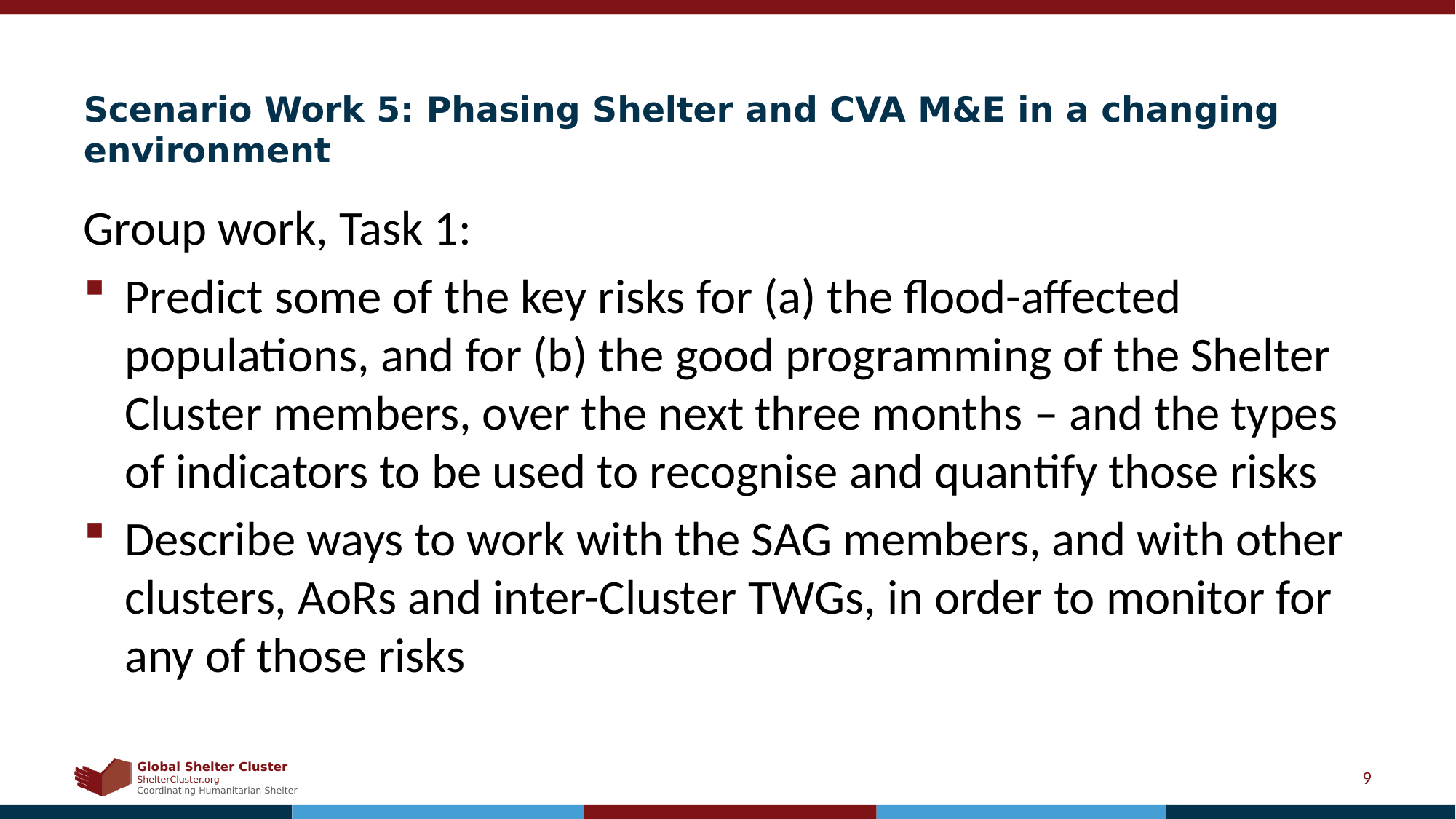

# Scenario Work 5: Phasing Shelter and CVA M&E in a changing environment
Group work, Task 1:
Predict some of the key risks for (a) the flood-affected populations, and for (b) the good programming of the Shelter Cluster members, over the next three months – and the types of indicators to be used to recognise and quantify those risks
Describe ways to work with the SAG members, and with other clusters, AoRs and inter-Cluster TWGs, in order to monitor for any of those risks
9